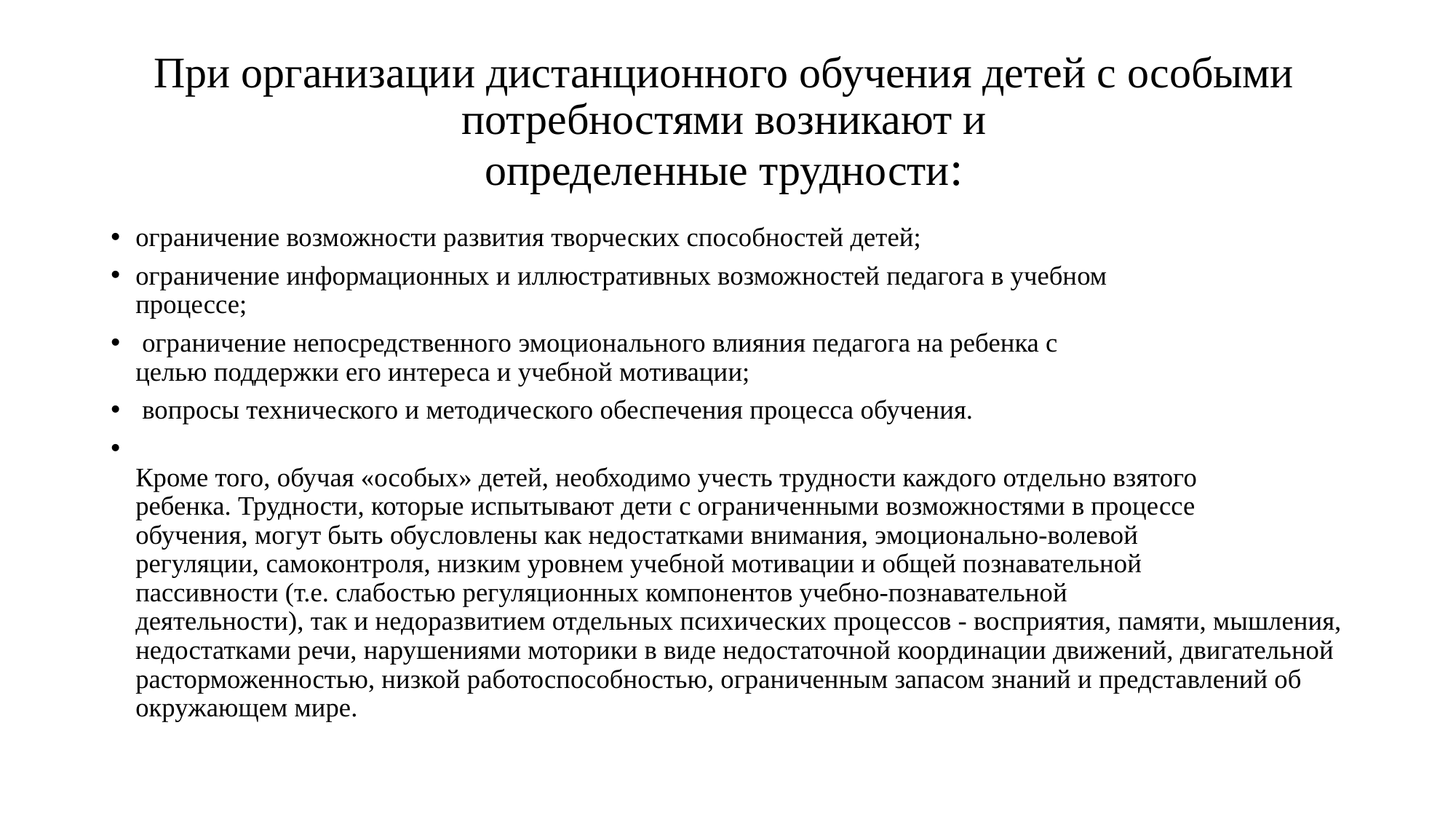

# При организации дистанционного обучения детей с особыми потребностями возникают и определенные трудности:
ограничение возможности развития творческих способностей детей;
ограничение информационных и иллюстративных возможностей педагога в учебном
процессе;
 ограничение непосредственного эмоционального влияния педагога на ребенка с
целью поддержки его интереса и учебной мотивации;
 вопросы технического и методического обеспечения процесса обучения.
Кроме того, обучая «особых» детей, необходимо учесть трудности каждого отдельно взятого
ребенка. Трудности, которые испытывают дети с ограниченными возможностями в процессе
обучения, могут быть обусловлены как недостатками внимания, эмоционально-волевой
регуляции, самоконтроля, низким уровнем учебной мотивации и общей познавательной
пассивности (т.е. слабостью регуляционных компонентов учебно-познавательной
деятельности), так и недоразвитием отдельных психических процессов - восприятия, памяти, мышления, недостатками речи, нарушениями моторики в виде недостаточной координации движений, двигательной расторможенностью, низкой работоспособностью, ограниченным запасом знаний и представлений об окружающем мире.